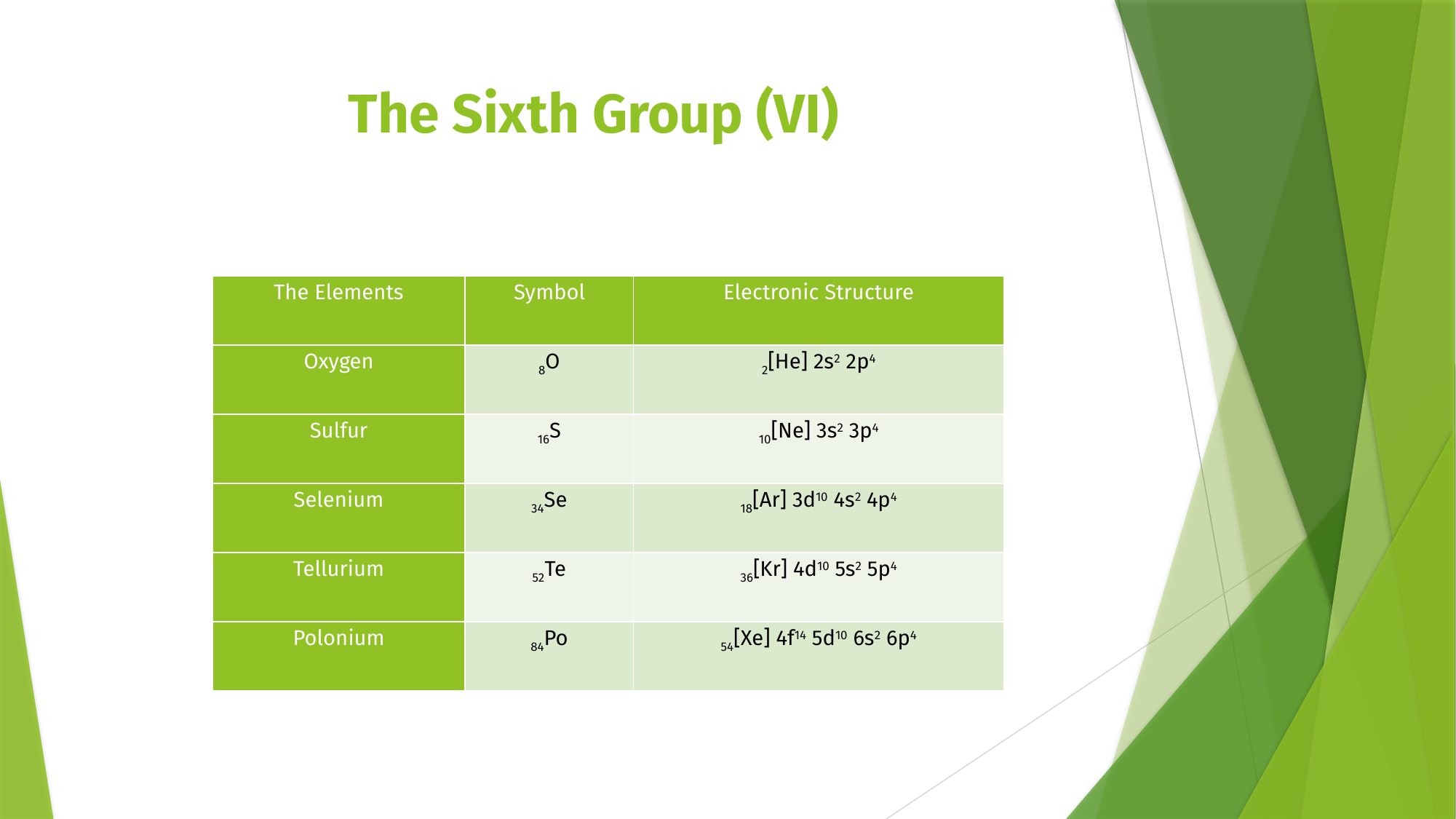

# The Sixth Group (VI)
| The Elements | Symbol | Electronic Structure |
| --- | --- | --- |
| Oxygen | 8O | 2[He] 2s2 2p4 |
| Sulfur | 16S | 10[Ne] 3s2 3p4 |
| Selenium | 34Se | 18[Ar] 3d10 4s2 4p4 |
| Tellurium | 52Te | 36[Kr] 4d10 5s2 5p4 |
| Polonium | 84Po | 54[Xe] 4f14 5d10 6s2 6p4 |